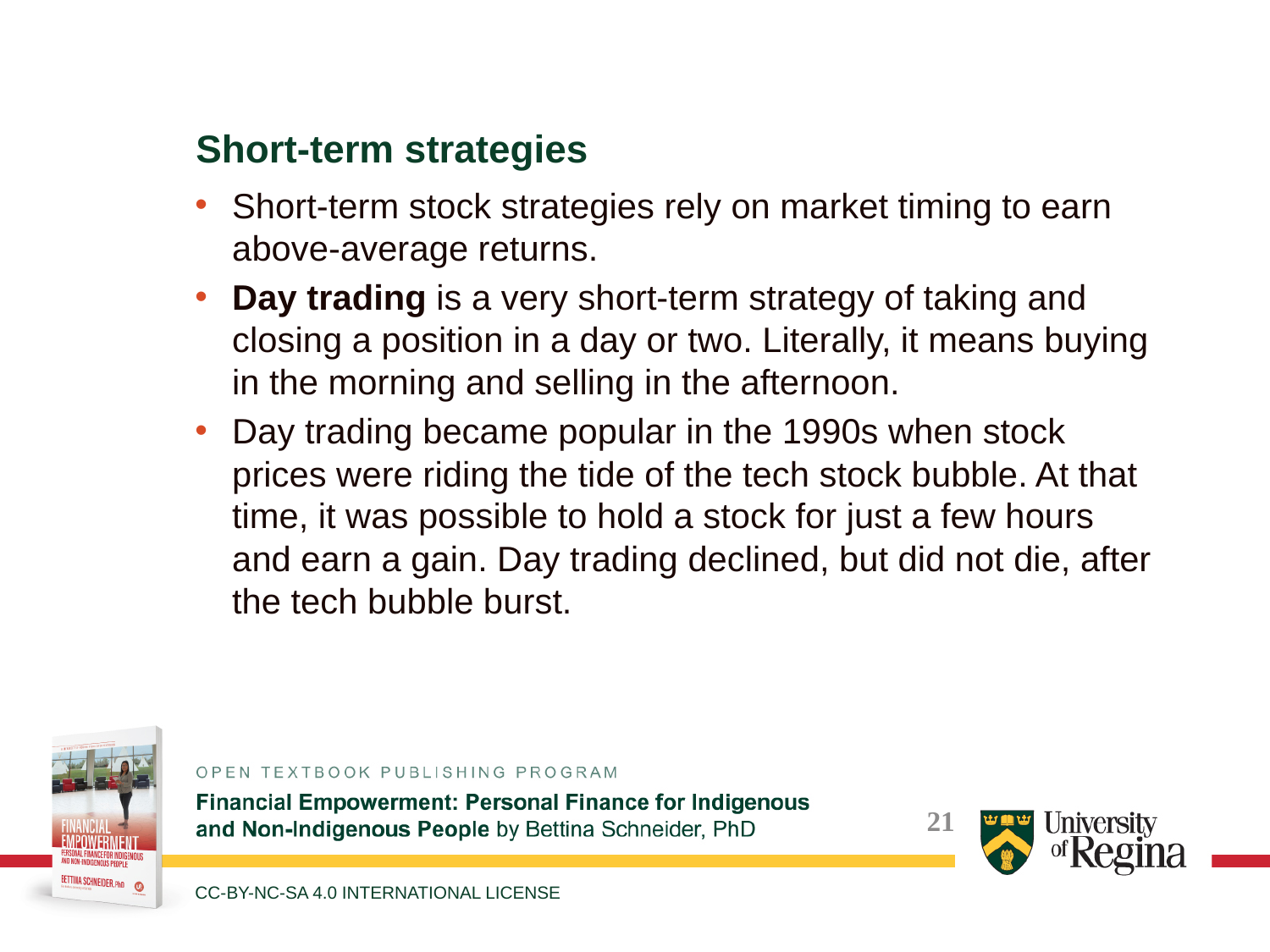

Short-term strategies
Short-term stock strategies rely on market timing to earn above-average returns.
Day trading is a very short-term strategy of taking and closing a position in a day or two. Literally, it means buying in the morning and selling in the afternoon.
Day trading became popular in the 1990s when stock prices were riding the tide of the tech stock bubble. At that time, it was possible to hold a stock for just a few hours and earn a gain. Day trading declined, but did not die, after the tech bubble burst.
CC-BY-NC-SA 4.0 INTERNATIONAL LICENSE